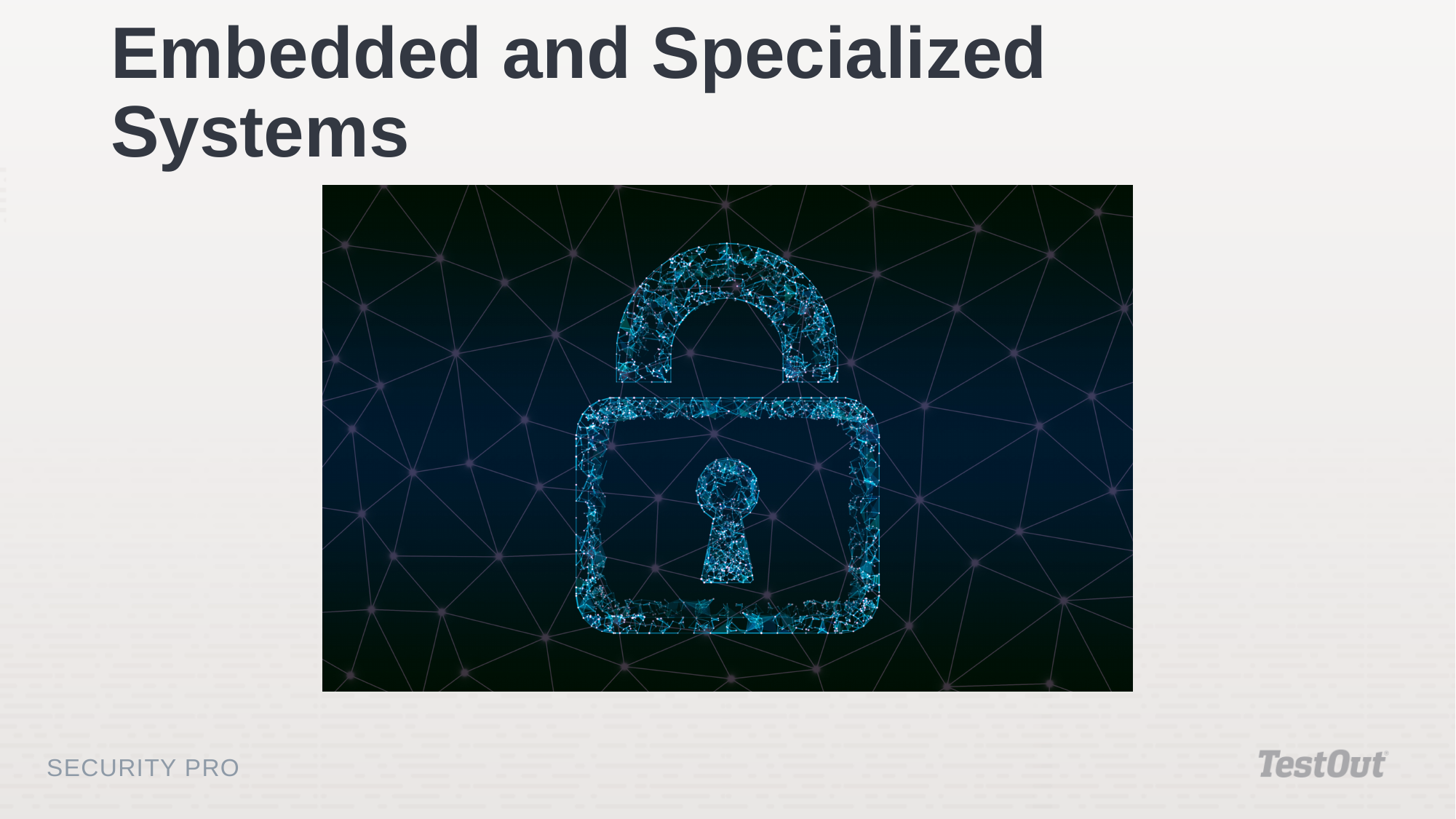

# Embedded and Specialized Systems
Security Pro